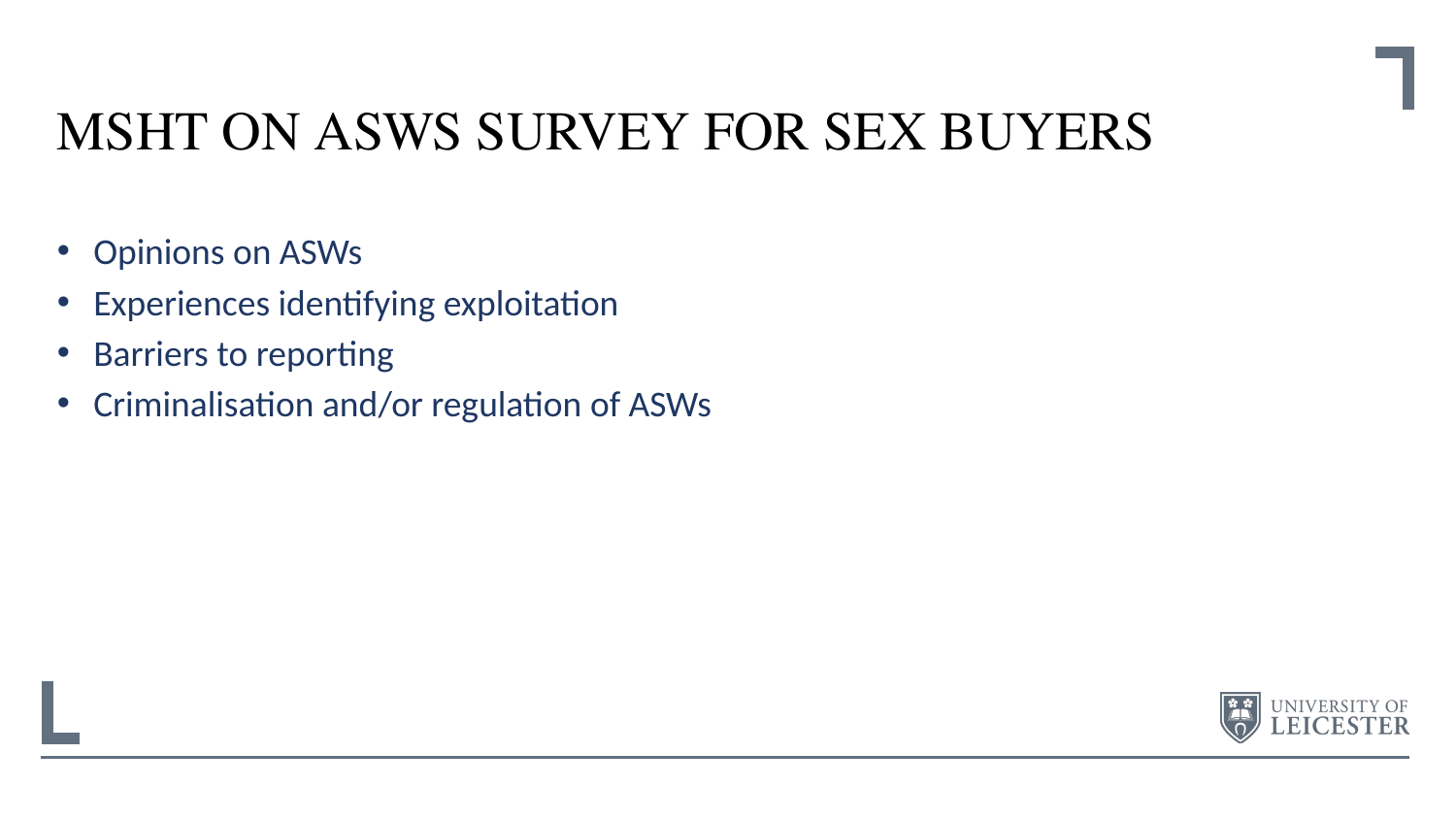

# MSHT on ASWs survey for sex buyers
Opinions on ASWs
Experiences identifying exploitation
Barriers to reporting
Criminalisation and/or regulation of ASWs